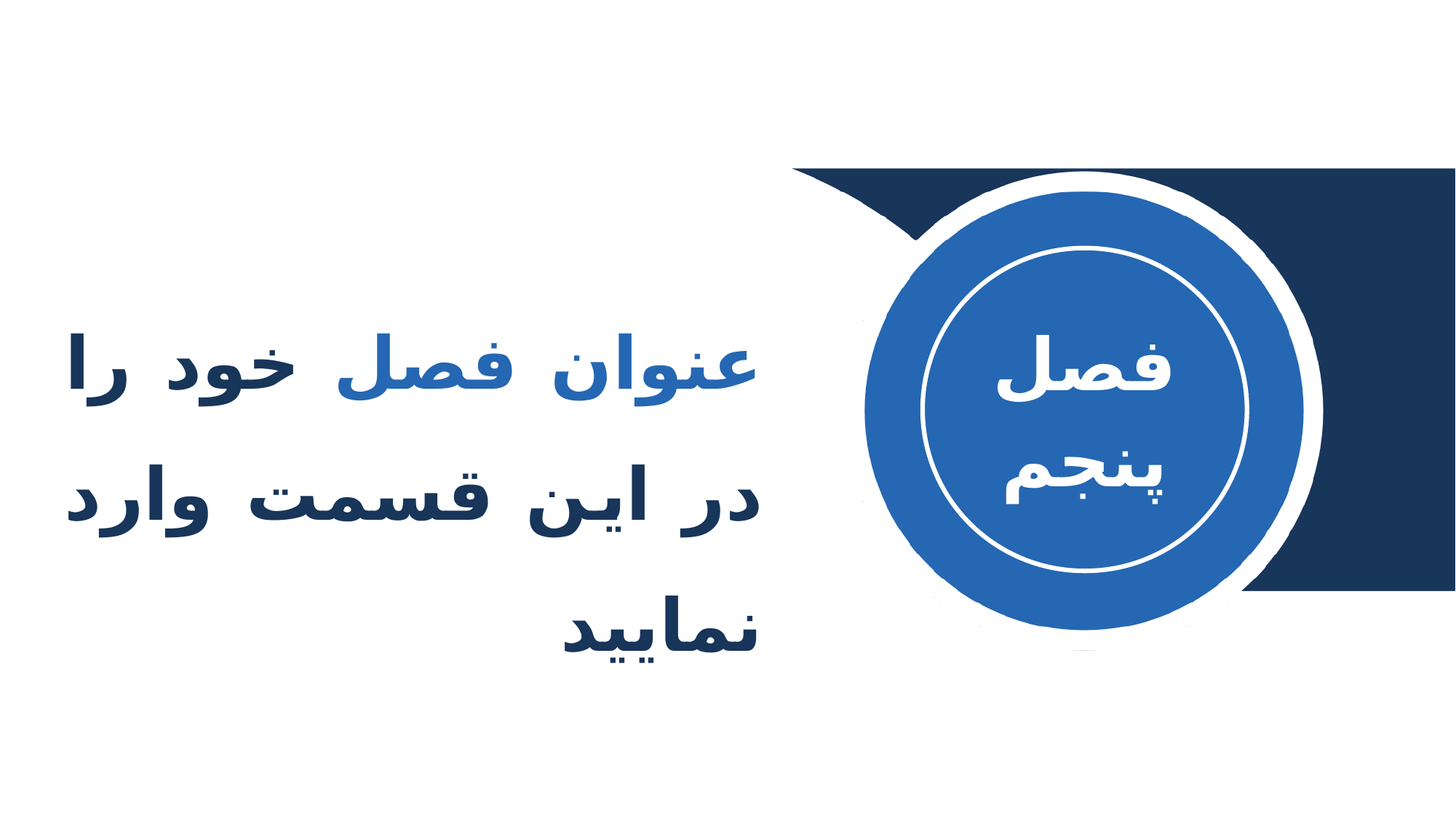

فصل
پنجم
عنوان فصل خود را در این قسمت وارد نمایید